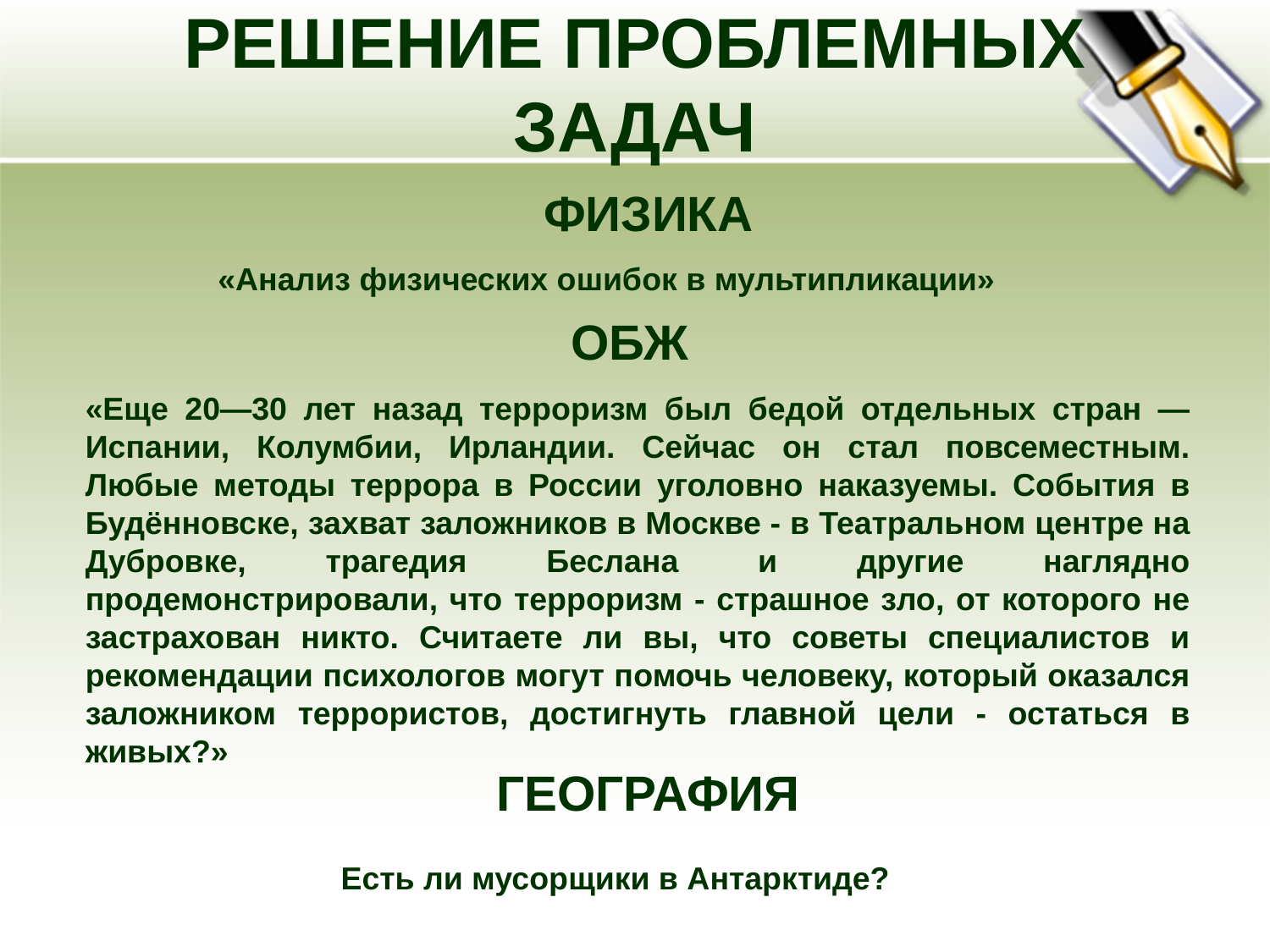

# РЕШЕНИЕ ПРОБЛЕМНЫХ ЗАДАЧ
ФИЗИКА
«Анализ физических ошибок в мультипликации»
ОБЖ
«Еще 20—30 лет назад терроризм был бедой отдельных стран — Испании, Колумбии, Ирландии. Сейчас он стал повсеместным. Любые методы террора в России уголовно наказуемы. События в Будённовске, захват заложников в Москве - в Театральном центре на Дубровке, трагедия Беслана и другие наглядно продемонстрировали, что терроризм - страшное зло, от которого не застрахован никто. Считаете ли вы, что советы специалистов и рекомендации психологов могут помочь человеку, который оказался заложником террористов, достигнуть главной цели - остаться в живых?»
ГЕОГРАФИЯ
Есть ли мусорщики в Антарктиде?